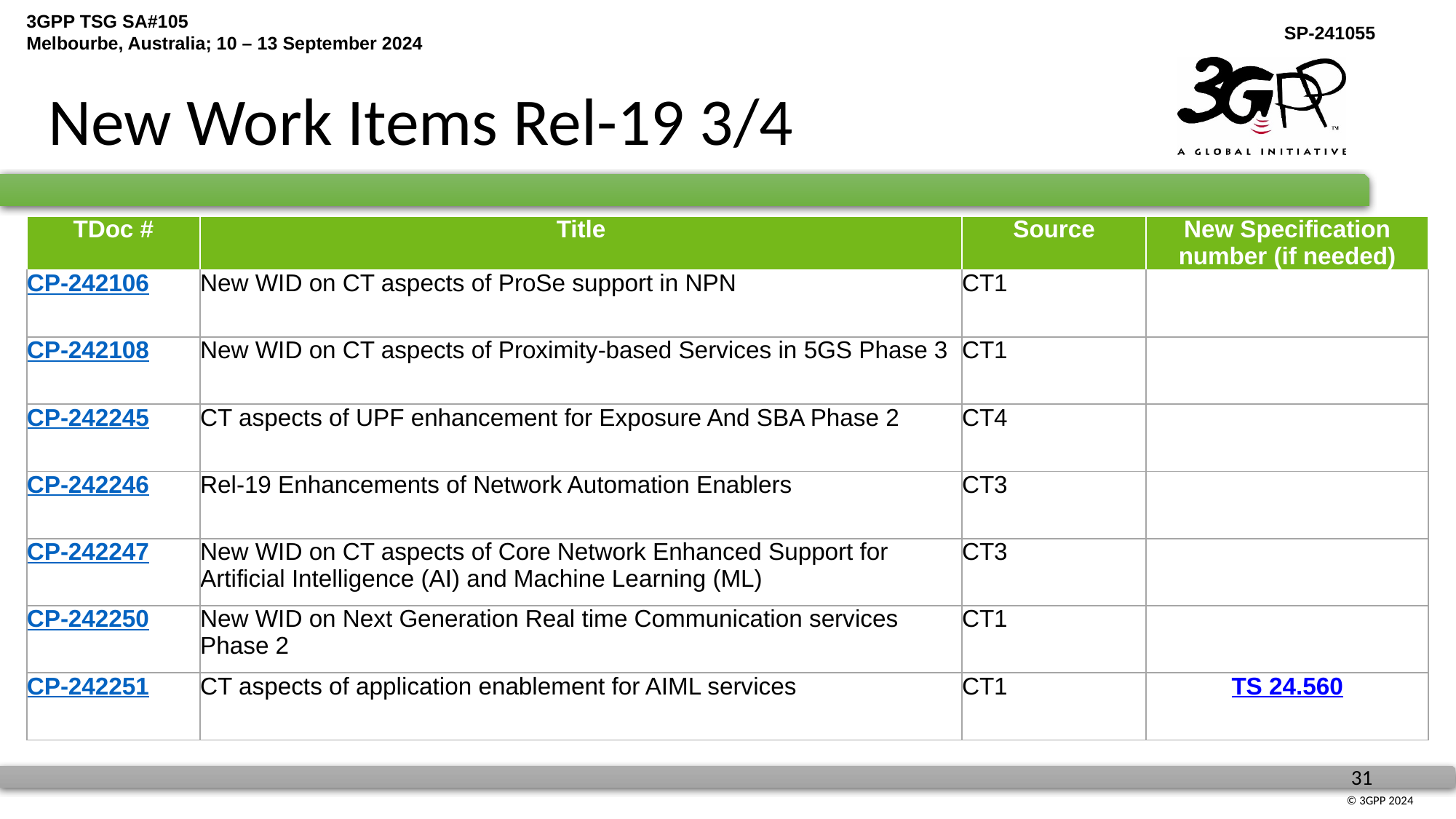

# New Work Items Rel-19 3/4
| TDoc # | Title | Source | New Specification number (if needed) |
| --- | --- | --- | --- |
| CP-242106 | New WID on CT aspects of ProSe support in NPN | CT1 |  |
| CP-242108 | New WID on CT aspects of Proximity-based Services in 5GS Phase 3 | CT1 |  |
| CP-242245 | CT aspects of UPF enhancement for Exposure And SBA Phase 2 | CT4 |  |
| CP-242246 | Rel-19 Enhancements of Network Automation Enablers | CT3 |  |
| CP-242247 | New WID on CT aspects of Core Network Enhanced Support for Artificial Intelligence (AI) and Machine Learning (ML) | CT3 |  |
| CP-242250 | New WID on Next Generation Real time Communication services Phase 2 | CT1 |  |
| CP-242251 | CT aspects of application enablement for AIML services | CT1 | TS 24.560 |